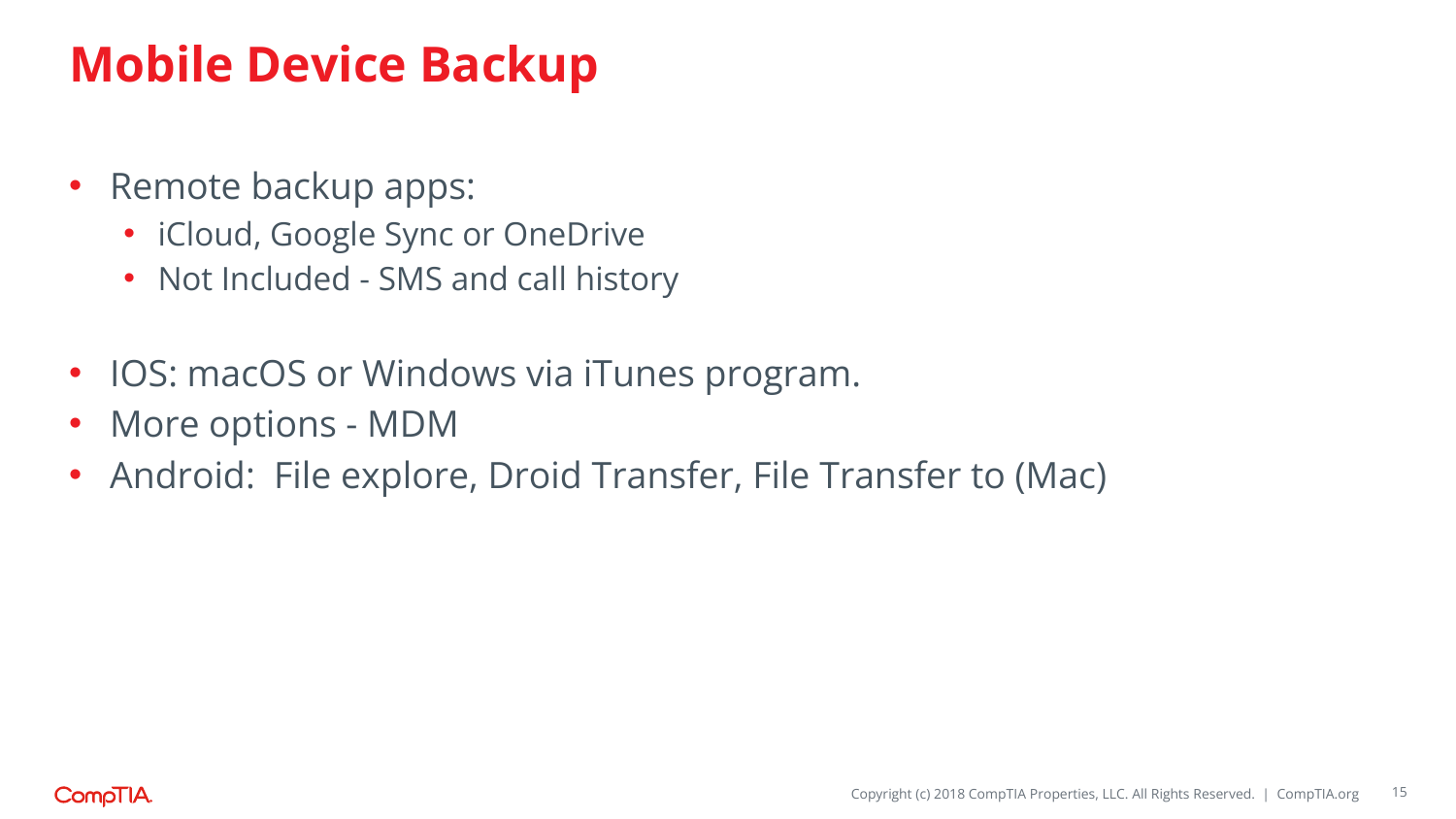

# Mobile Device Backup
Remote backup apps:
iCloud, Google Sync or OneDrive
Not Included - SMS and call history

IOS: macOS or Windows via iTunes program.
More options - MDM
Android:  File explore, Droid Transfer, File Transfer to (Mac)

15